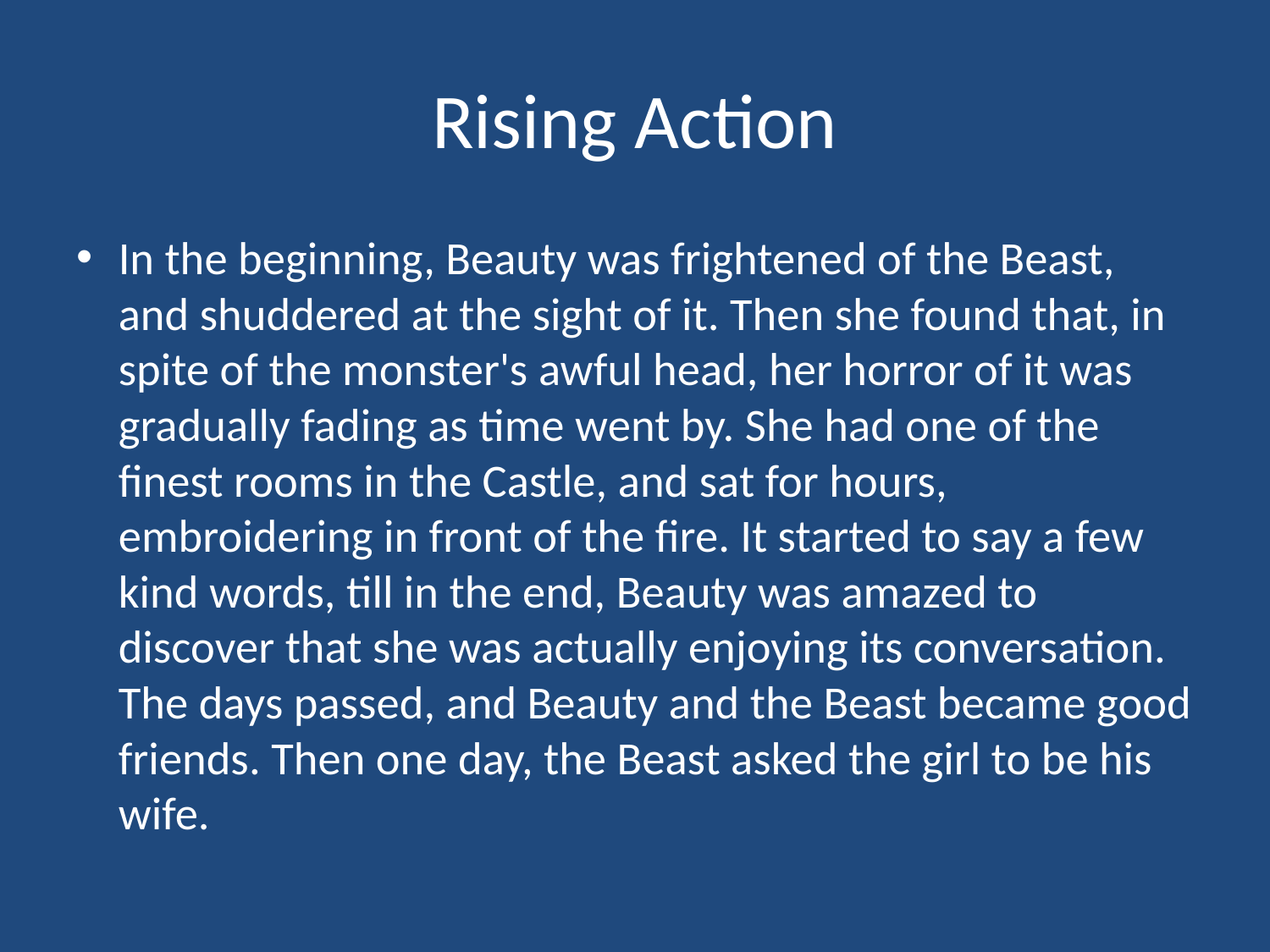

# Rising Action
In the beginning, Beauty was frightened of the Beast, and shuddered at the sight of it. Then she found that, in spite of the monster's awful head, her horror of it was gradually fading as time went by. She had one of the finest rooms in the Castle, and sat for hours, embroidering in front of the fire. It started to say a few kind words, till in the end, Beauty was amazed to discover that she was actually enjoying its conversation. The days passed, and Beauty and the Beast became good friends. Then one day, the Beast asked the girl to be his wife.